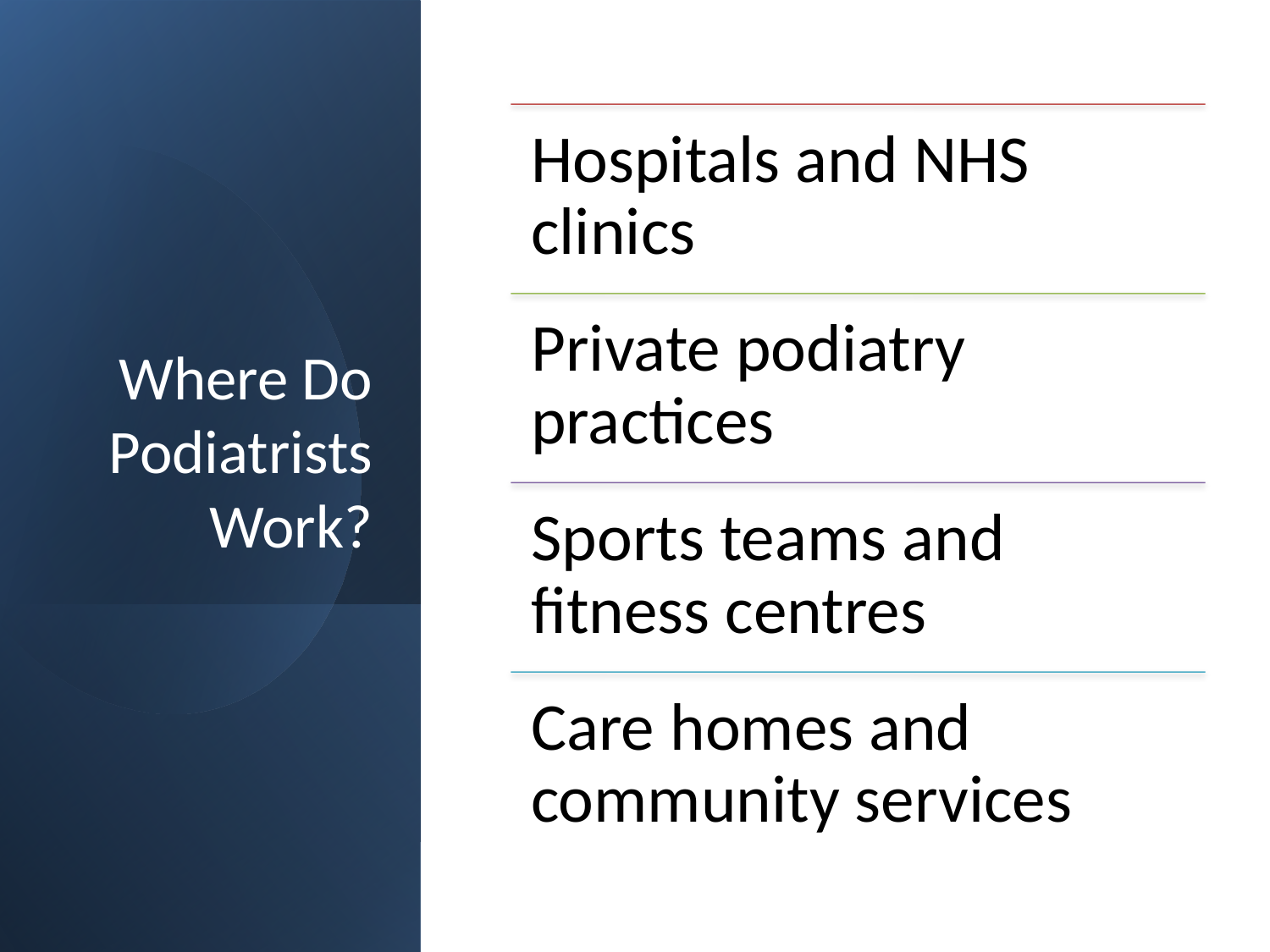

Hospitals and NHS clinics
Private podiatry practices
Sports teams and fitness centres
Care homes and community services

# Where Do Podiatrists Work?